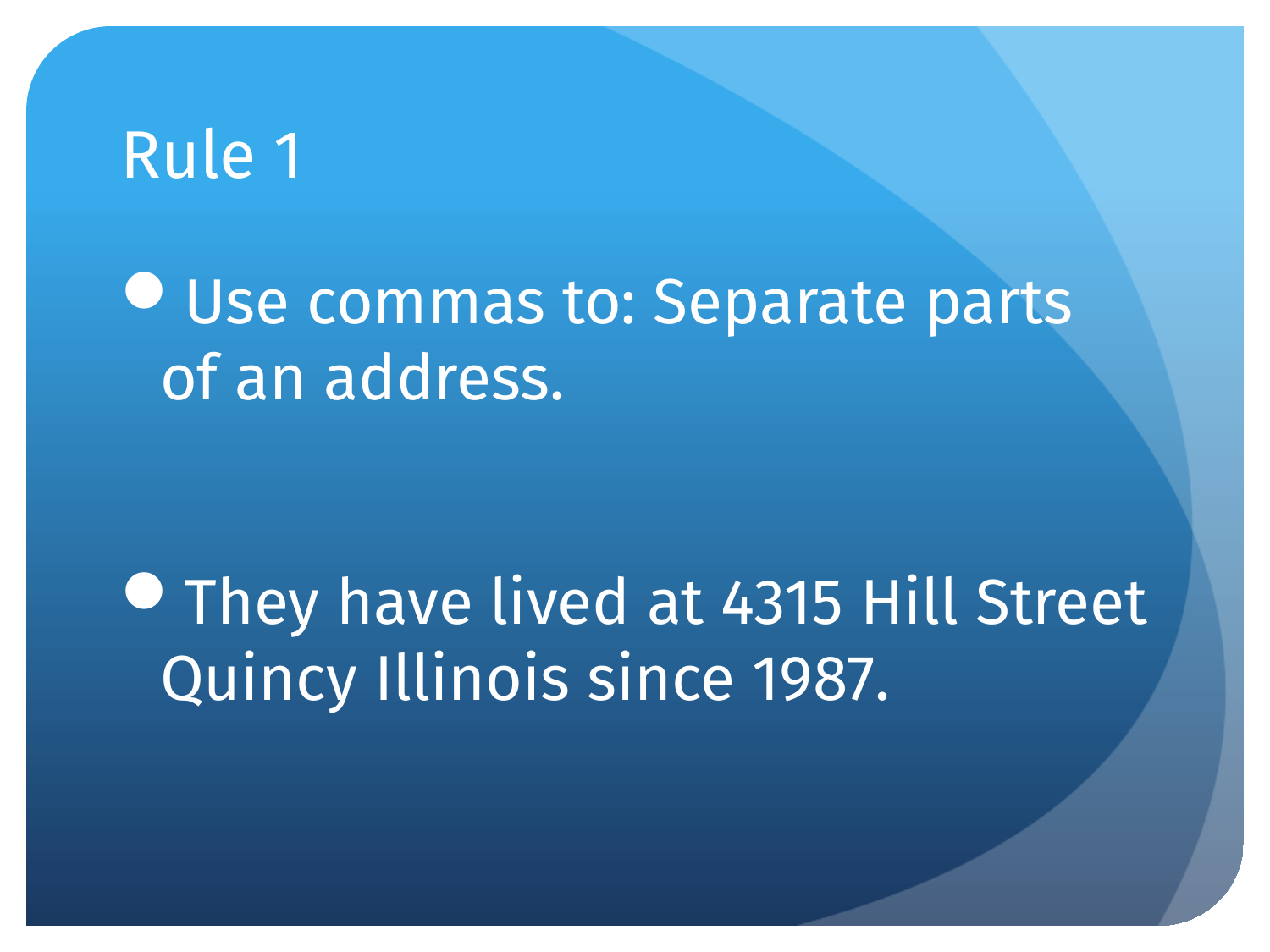

# Rule 1
Use commas to: Separate parts of an address.

They have lived at 4315 Hill Street Quincy Illinois since 1987.